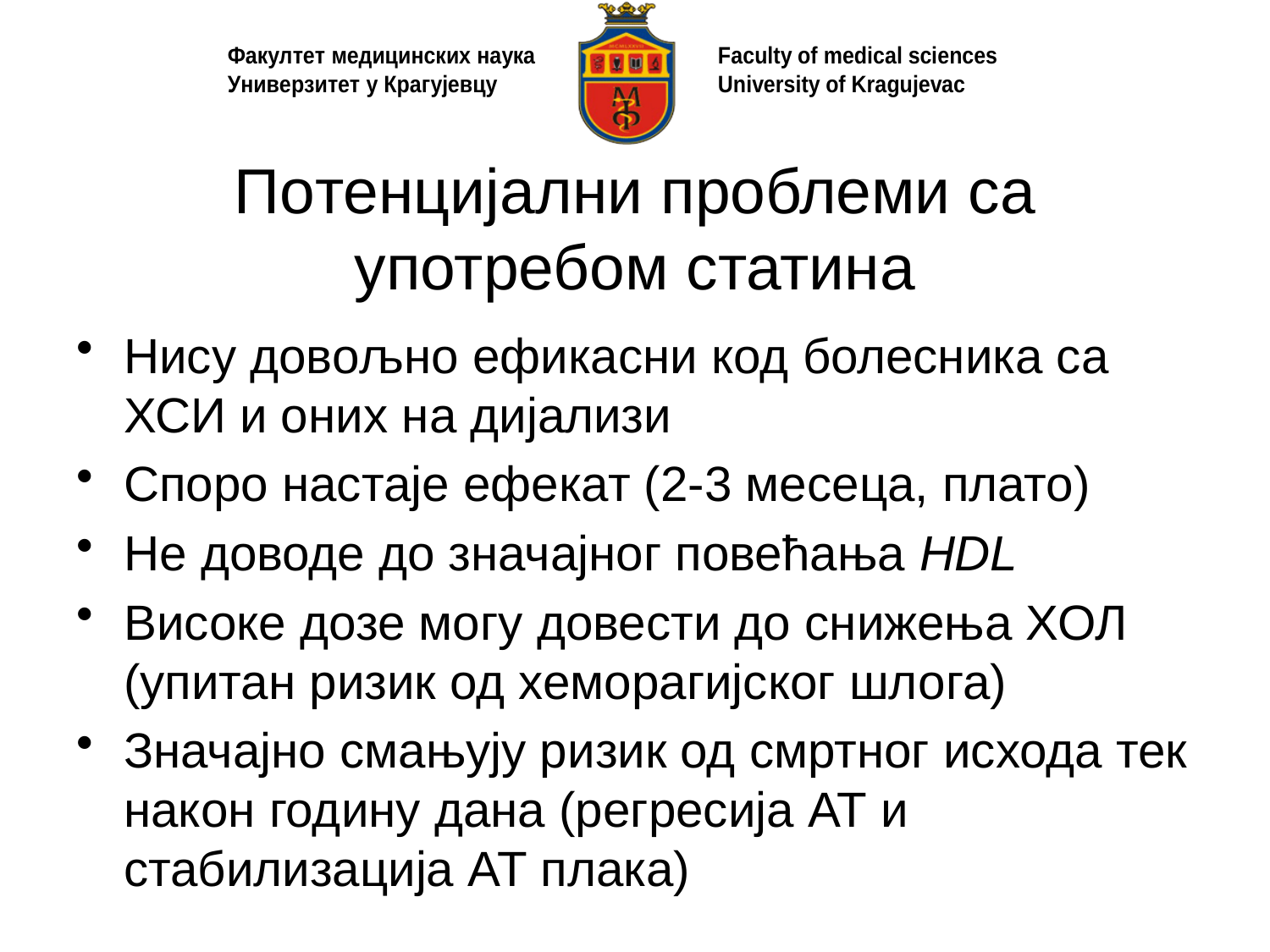

# Пoтенцијални проблеми са употребом статина
Нису довољно ефикасни код болесника са ХСИ и оних на дијализи
Споро настаје ефекат (2-3 месеца, плато)
Не доводе до значајног повећања HDL
Високе дозе могу довести до снижења ХОЛ (упитан ризик од хеморагијског шлога)
Значајно смањују ризик од смртног исхода тек након годину дана (регресија АТ и стабилизација АТ плака)